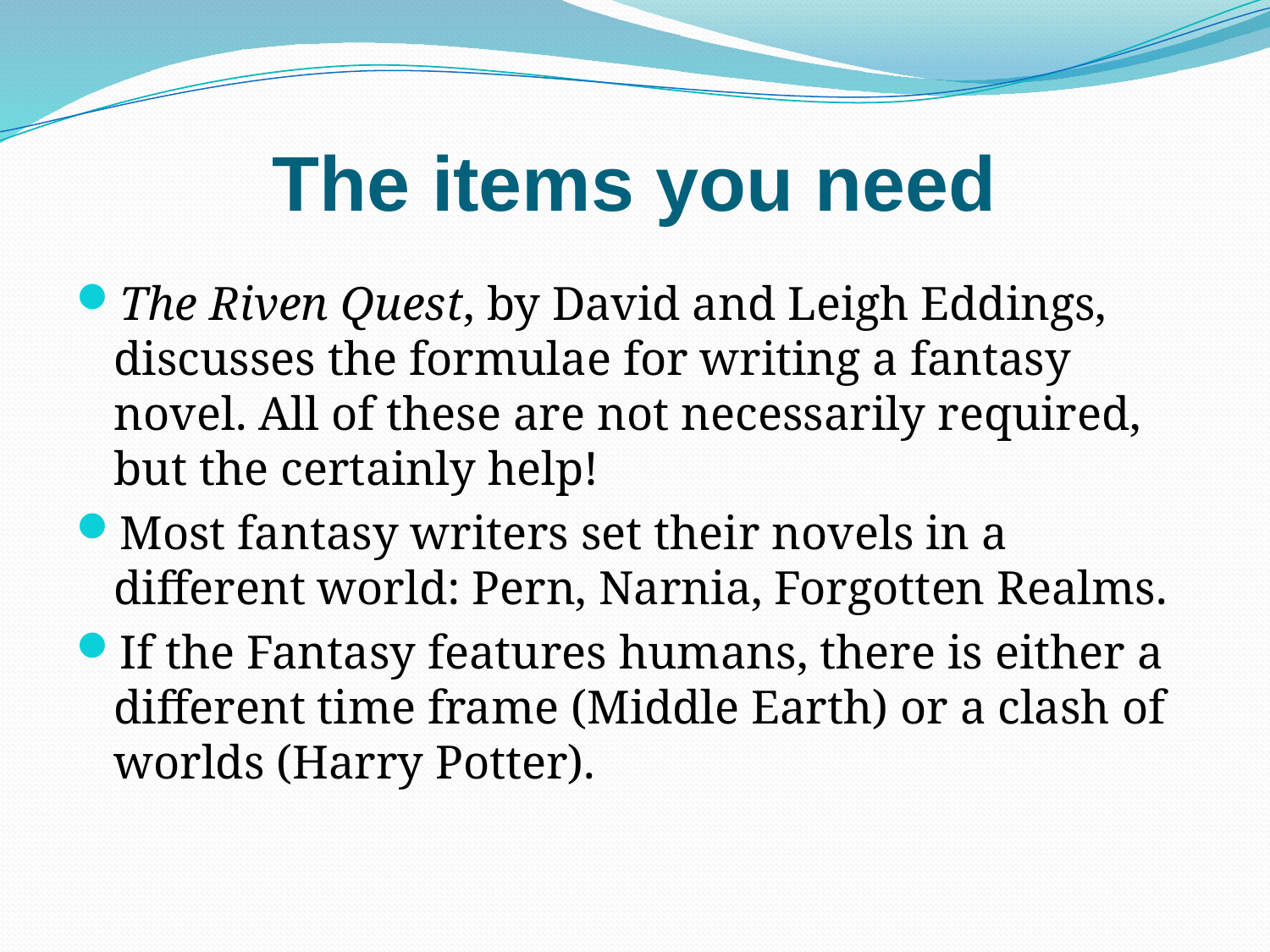

# The items you need
The Riven Quest, by David and Leigh Eddings, discusses the formulae for writing a fantasy novel. All of these are not necessarily required, but the certainly help!
Most fantasy writers set their novels in a different world: Pern, Narnia, Forgotten Realms.
If the Fantasy features humans, there is either a different time frame (Middle Earth) or a clash of worlds (Harry Potter).